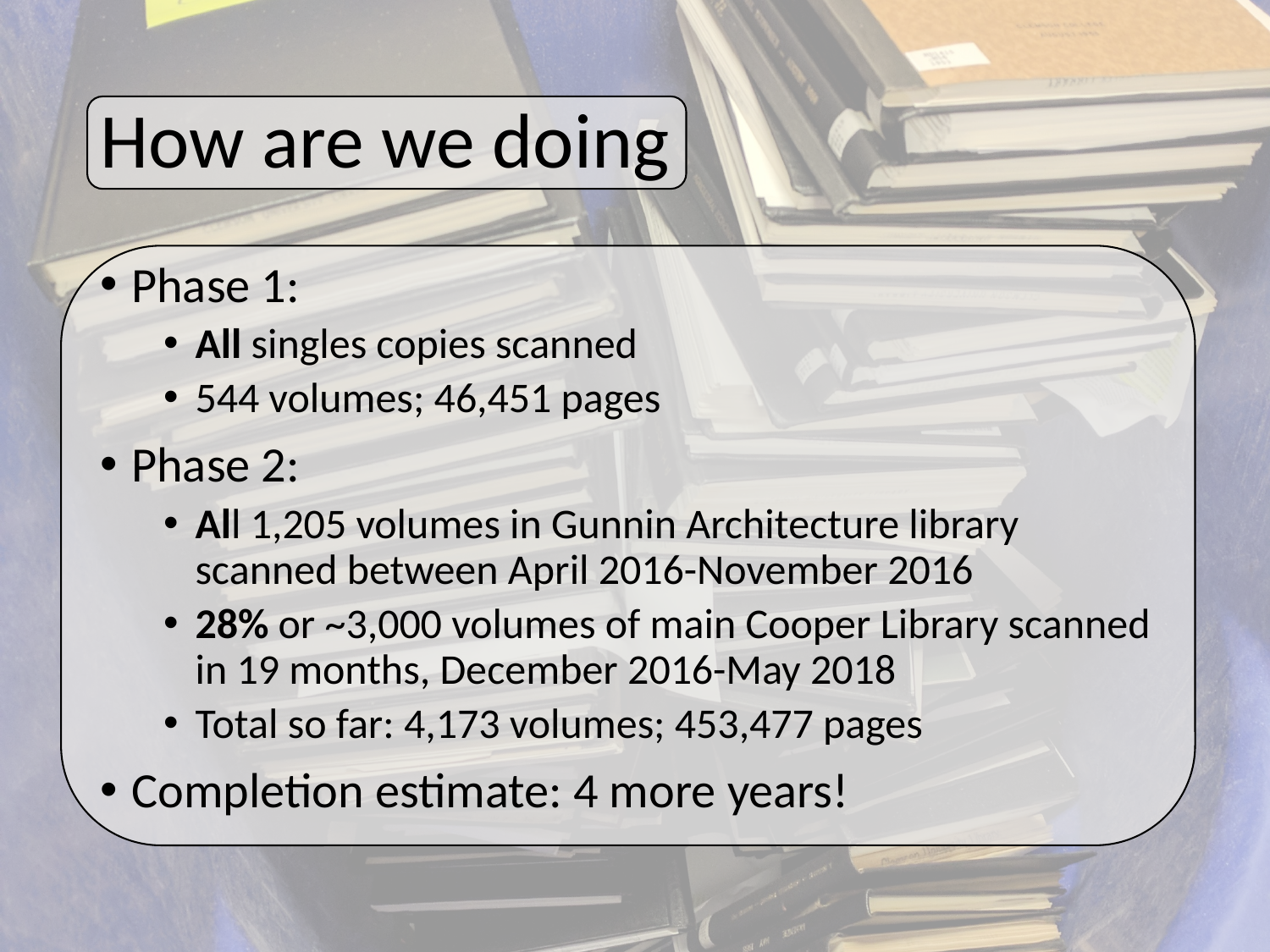

# How are we doing

Phase 1:
All singles copies scanned
544 volumes; 46,451 pages
Phase 2:
All 1,205 volumes in Gunnin Architecture library scanned between April 2016-November 2016
28% or ~3,000 volumes of main Cooper Library scanned in 19 months, December 2016-May 2018
Total so far: 4,173 volumes; 453,477 pages
Completion estimate: 4 more years!